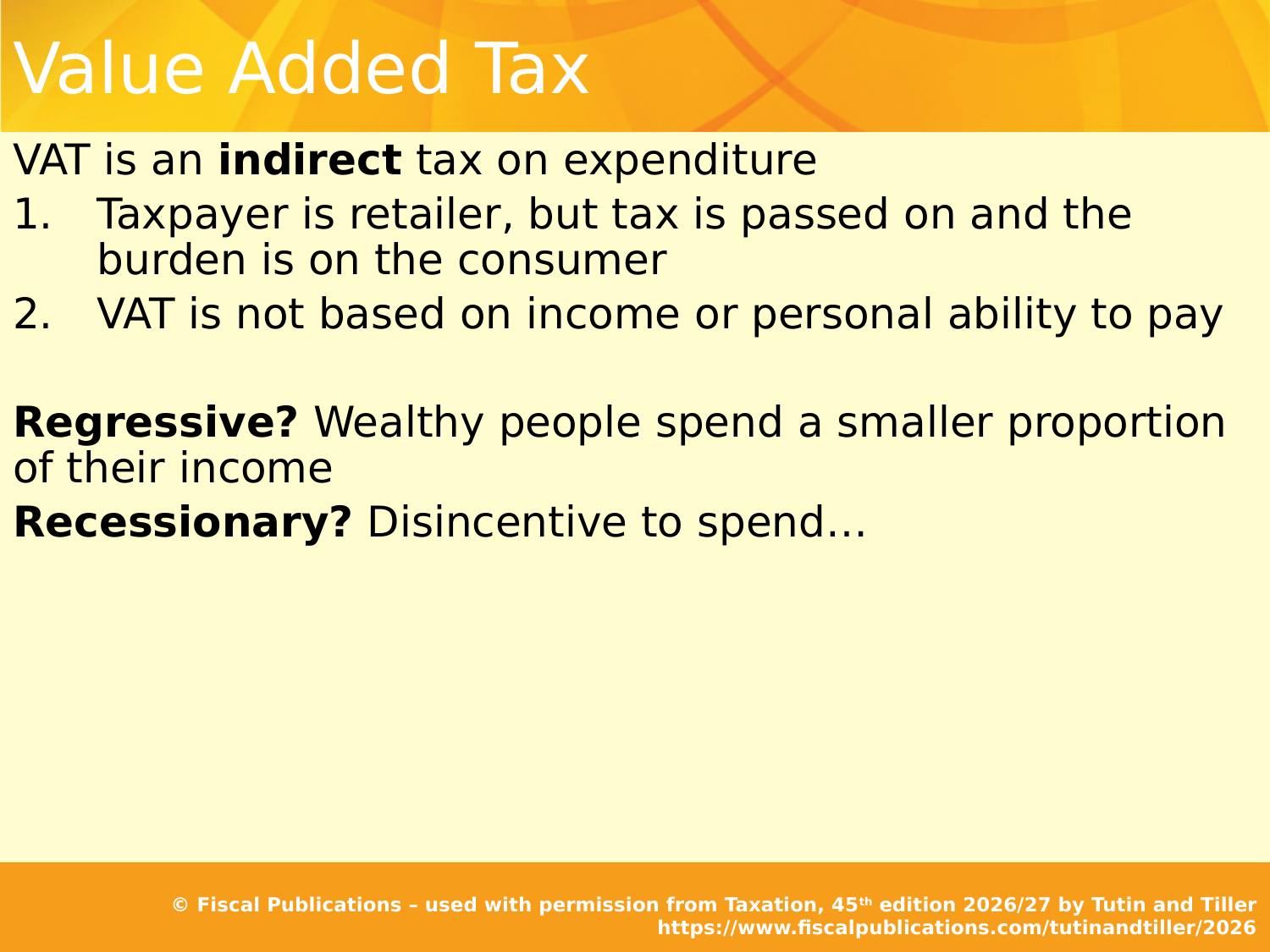

# Value Added Tax
VAT is an indirect tax on expenditure
Taxpayer is retailer, but tax is passed on and the burden is on the consumer
VAT is not based on income or personal ability to pay

Regressive? Wealthy people spend a smaller proportion of their income
Recessionary? Disincentive to spend…